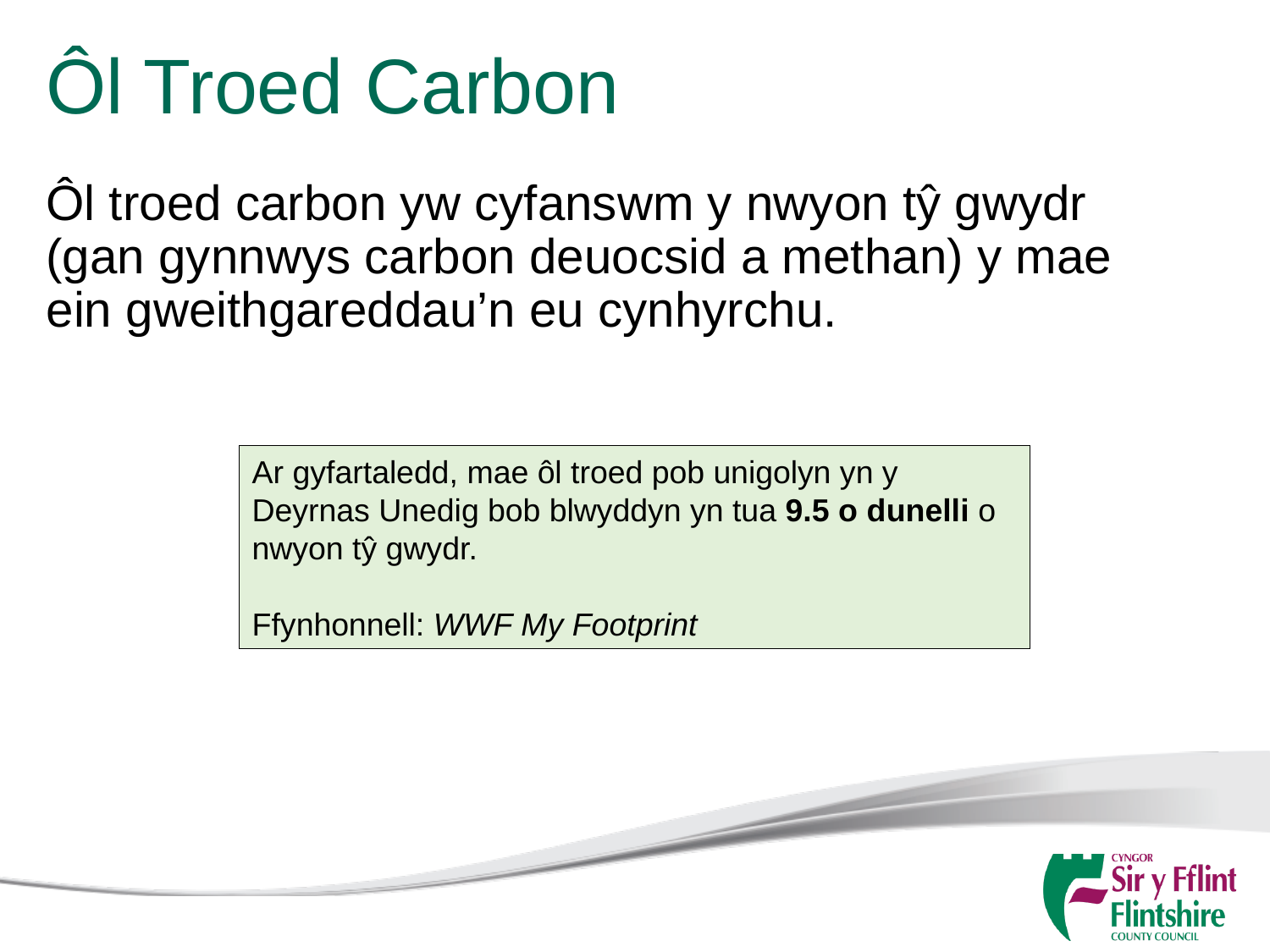

# Ôl Troed Carbon
Ôl troed carbon yw cyfanswm y nwyon tŷ gwydr (gan gynnwys carbon deuocsid a methan) y mae ein gweithgareddau’n eu cynhyrchu.
Ar gyfartaledd, mae ôl troed pob unigolyn yn y Deyrnas Unedig bob blwyddyn yn tua 9.5 o dunelli o nwyon tŷ gwydr.

Ffynhonnell: WWF My Footprint